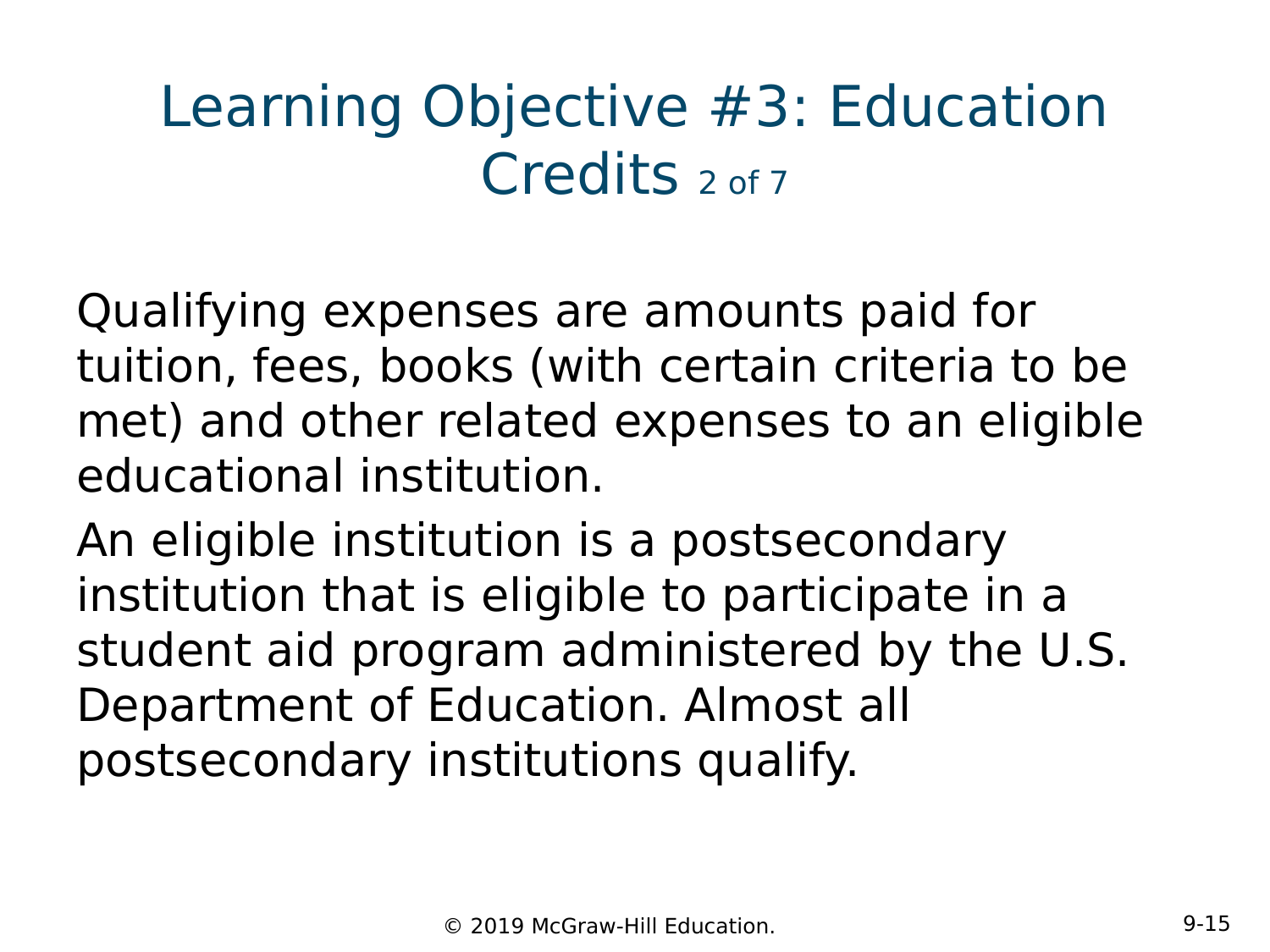

# Learning Objective #3: Education Credits 2 of 7
Qualifying expenses are amounts paid for tuition, fees, books (with certain criteria to be met) and other related expenses to an eligible educational institution.
An eligible institution is a postsecondary institution that is eligible to participate in a student aid program administered by the U.S. Department of Education. Almost all postsecondary institutions qualify.